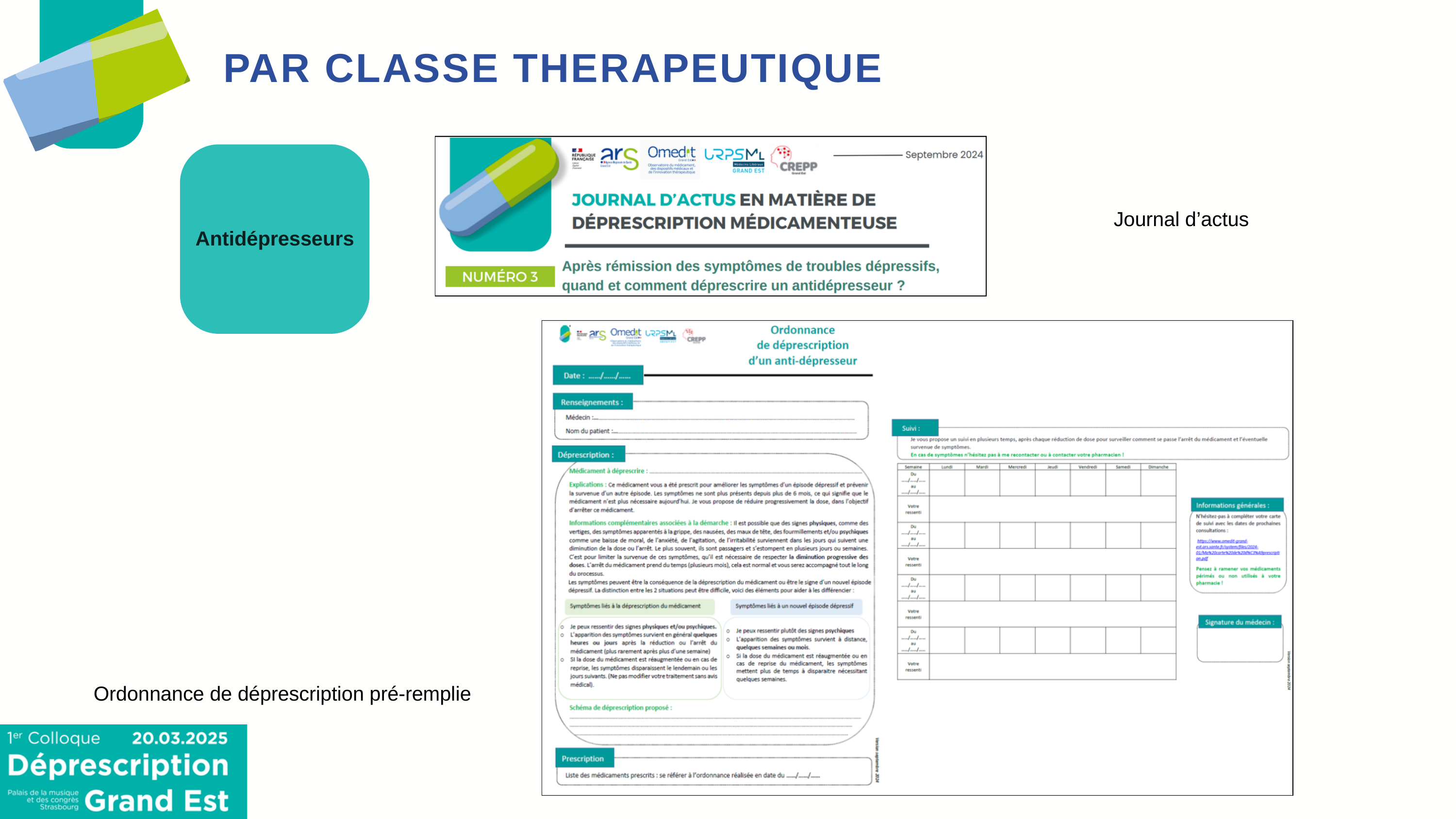

PAR CLASSE THERAPEUTIQUE

Antidépresseurs
Journal d’actus

Ordonnance de déprescription pré-remplie